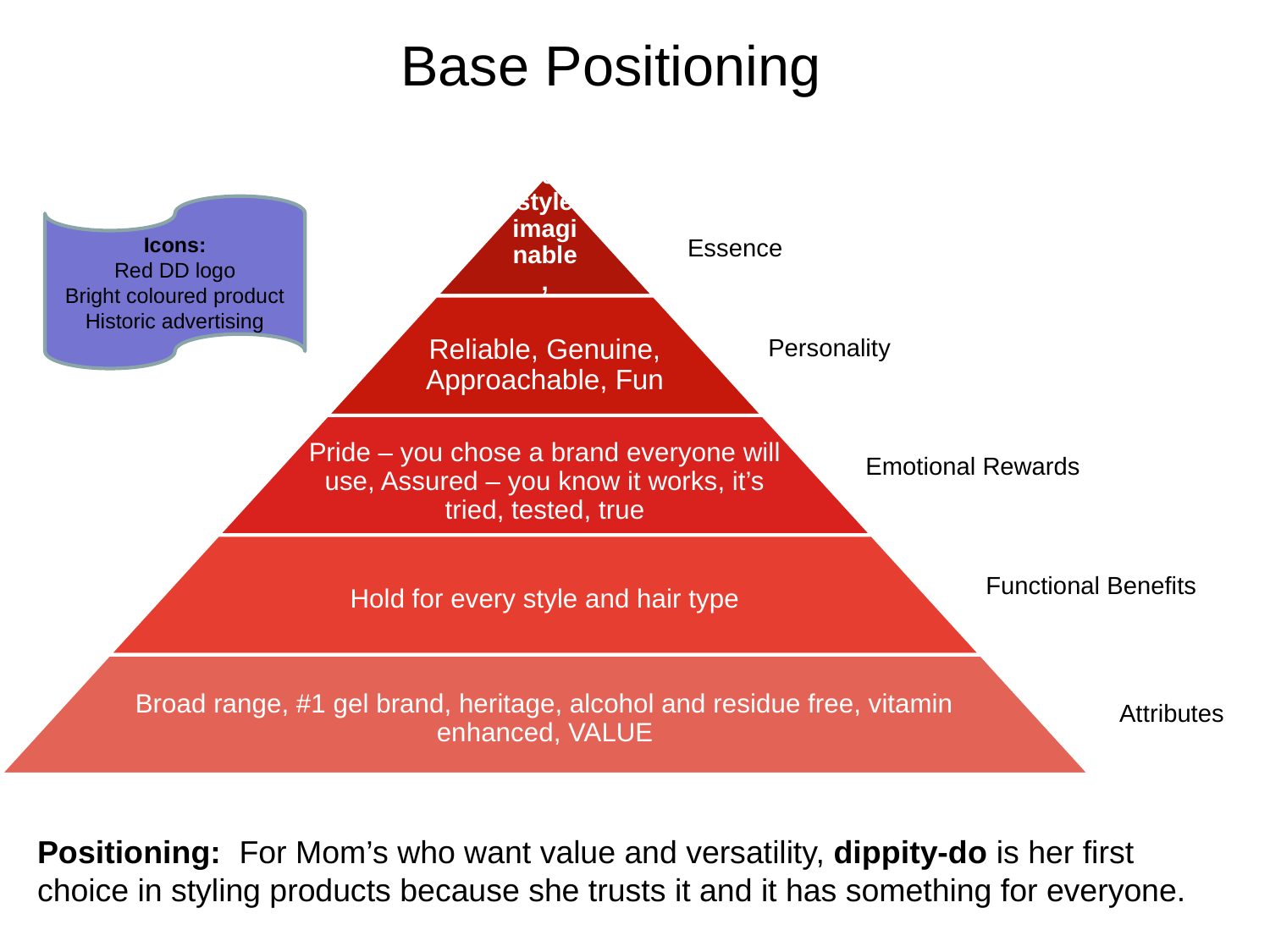

# Base Positioning
Every style imaginable, Everyday
Reliable, Genuine, Approachable, Fun
Pride – you chose a brand everyone will use, Assured – you know it works, it’s tried, tested, true
Hold for every style and hair type
Broad range, #1 gel brand, heritage, alcohol and residue free, vitamin enhanced, VALUE
Icons:
Red DD logo
Bright coloured product
Historic advertising
Essence
Personality
Emotional Rewards
Functional Benefits
Attributes
Positioning:  For Mom’s who want value and versatility, dippity-do is her first choice in styling products because she trusts it and it has something for everyone.